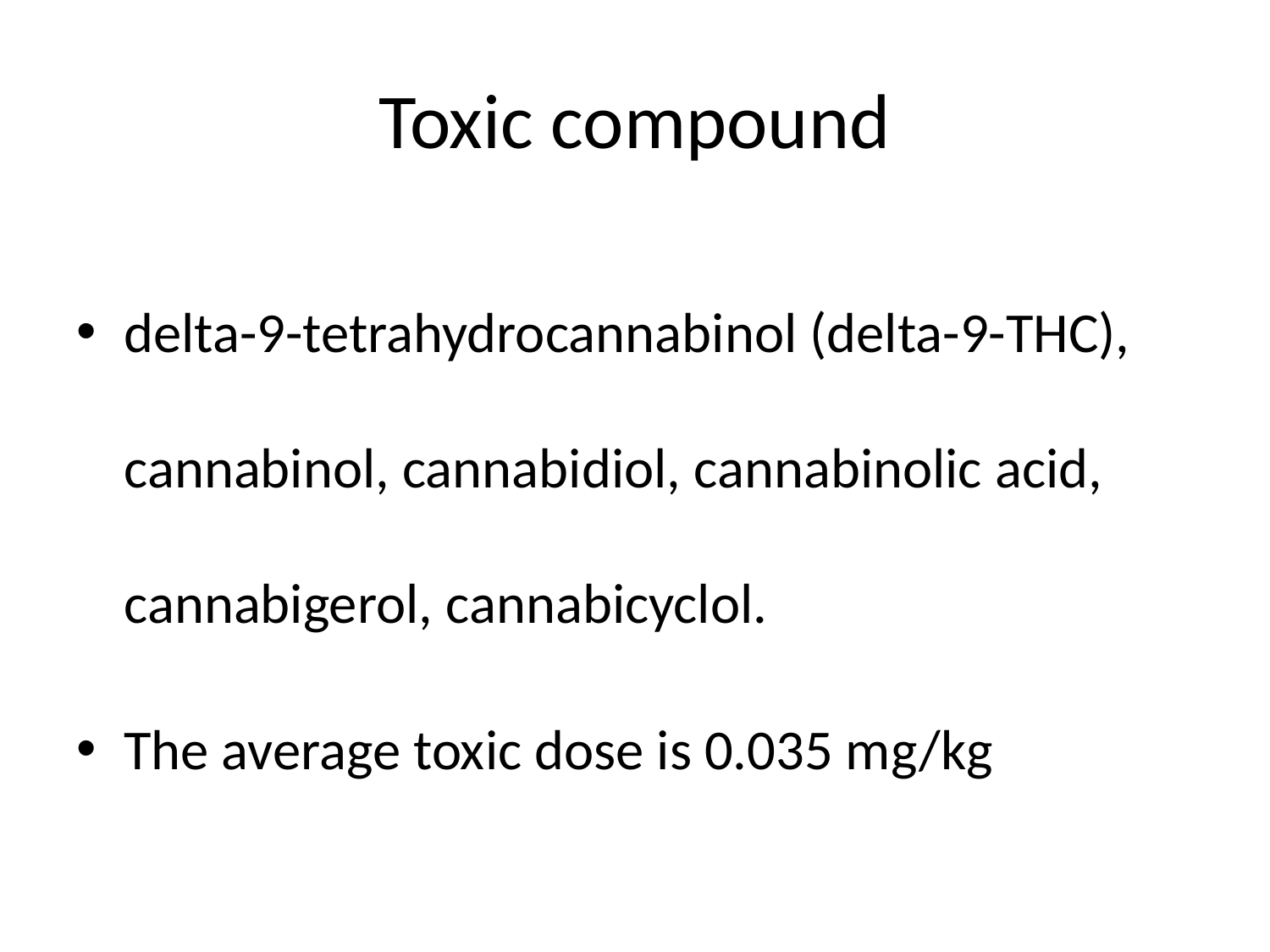

# Toxic compound
delta-9-tetrahydrocannabinol (delta-9-THC), cannabinol, cannabidiol, cannabinolic acid, cannabigerol, cannabicyclol.
The average toxic dose is 0.035 mg/kg